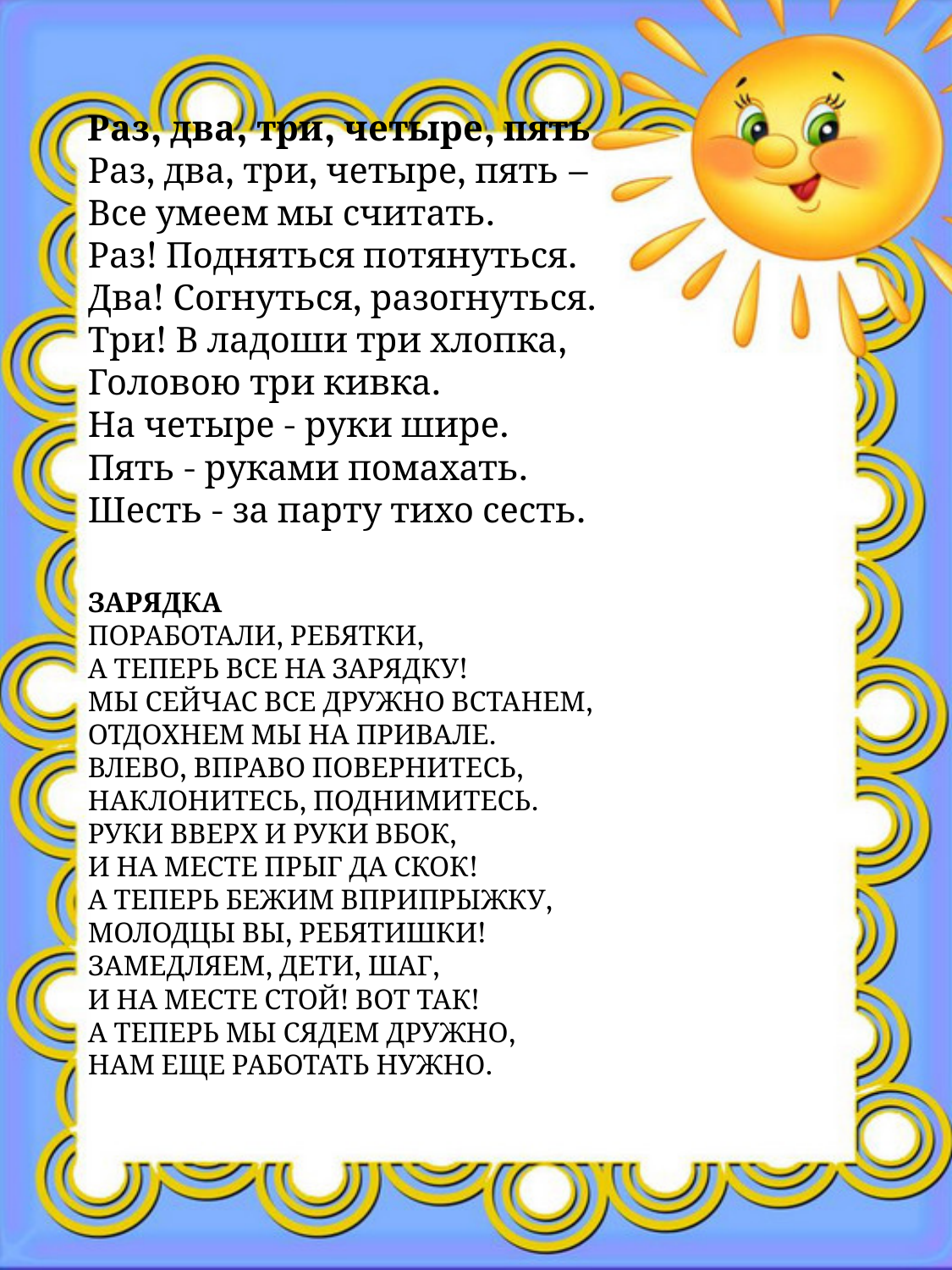

Раз, два, три, четыре, пять 
Раз, два, три, четыре, пять –
Все умеем мы считать. 
Раз! Подняться потянуться.
Два! Согнуться, разогнуться.
Три! В ладоши три хлопка,
Головою три кивка.
На четыре - руки шире.
Пять - руками помахать. 
Шесть - за парту тихо сесть.

# Зарядка Поработали, ребятки, А теперь все на зарядку! Мы сейчас все дружно встанем, Отдохнем мы на привале. Влево, вправо повернитесь, Наклонитесь, поднимитесь. Руки вверх и руки вбок, И на месте прыг да скок! А теперь бежим вприпрыжку, Молодцы вы, ребятишки! Замедляем, дети, шаг, И на месте стой! Вот так! А теперь мы сядем дружно, Нам еще работать нужно.